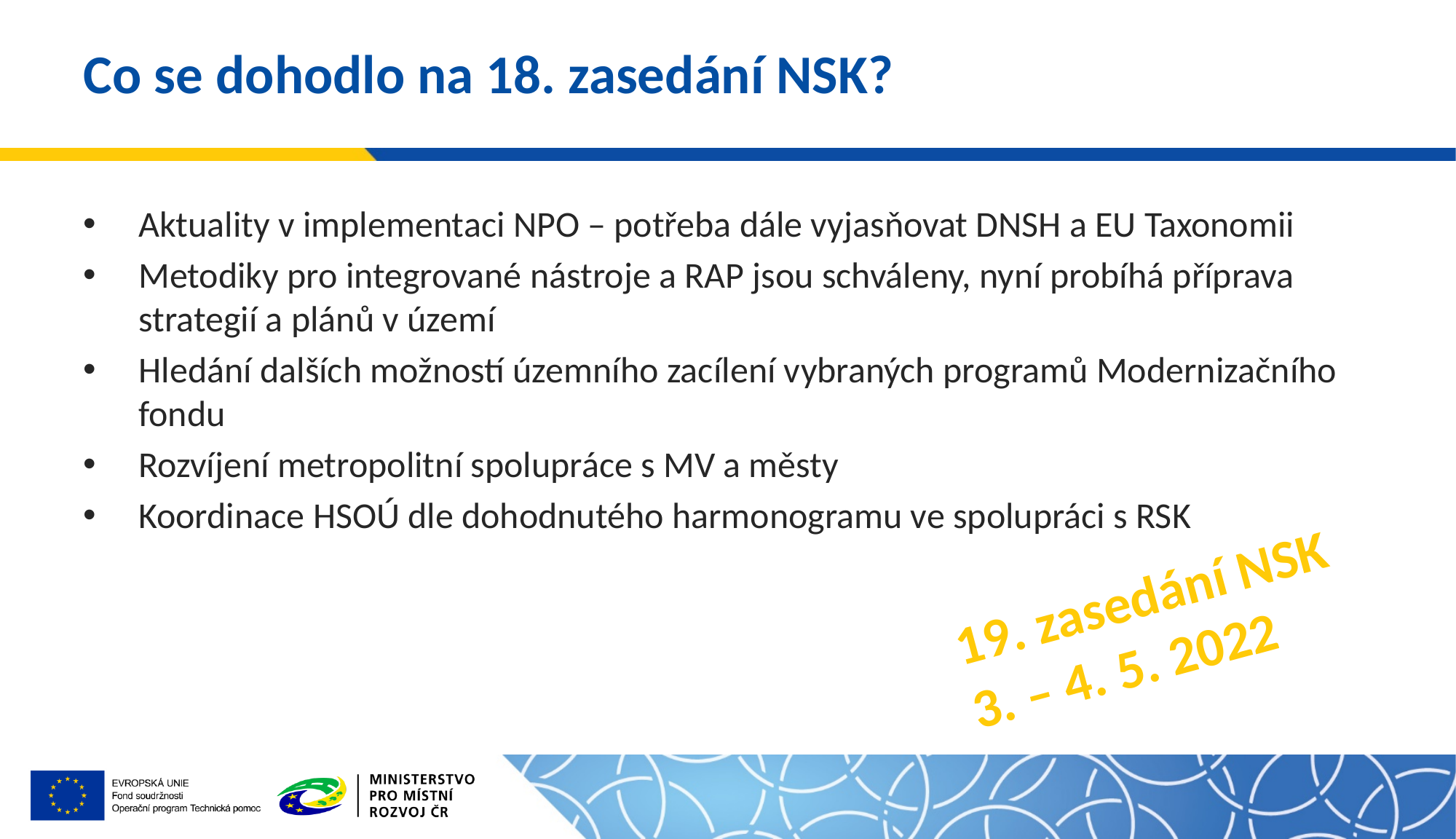

# Co se dohodlo na 18. zasedání NSK?
Aktuality v implementaci NPO – potřeba dále vyjasňovat DNSH a EU Taxonomii
Metodiky pro integrované nástroje a RAP jsou schváleny, nyní probíhá příprava strategií a plánů v území
Hledání dalších možností územního zacílení vybraných programů Modernizačního fondu
Rozvíjení metropolitní spolupráce s MV a městy
Koordinace HSOÚ dle dohodnutého harmonogramu ve spolupráci s RSK

19. zasedání NSK
3. – 4. 5. 2022